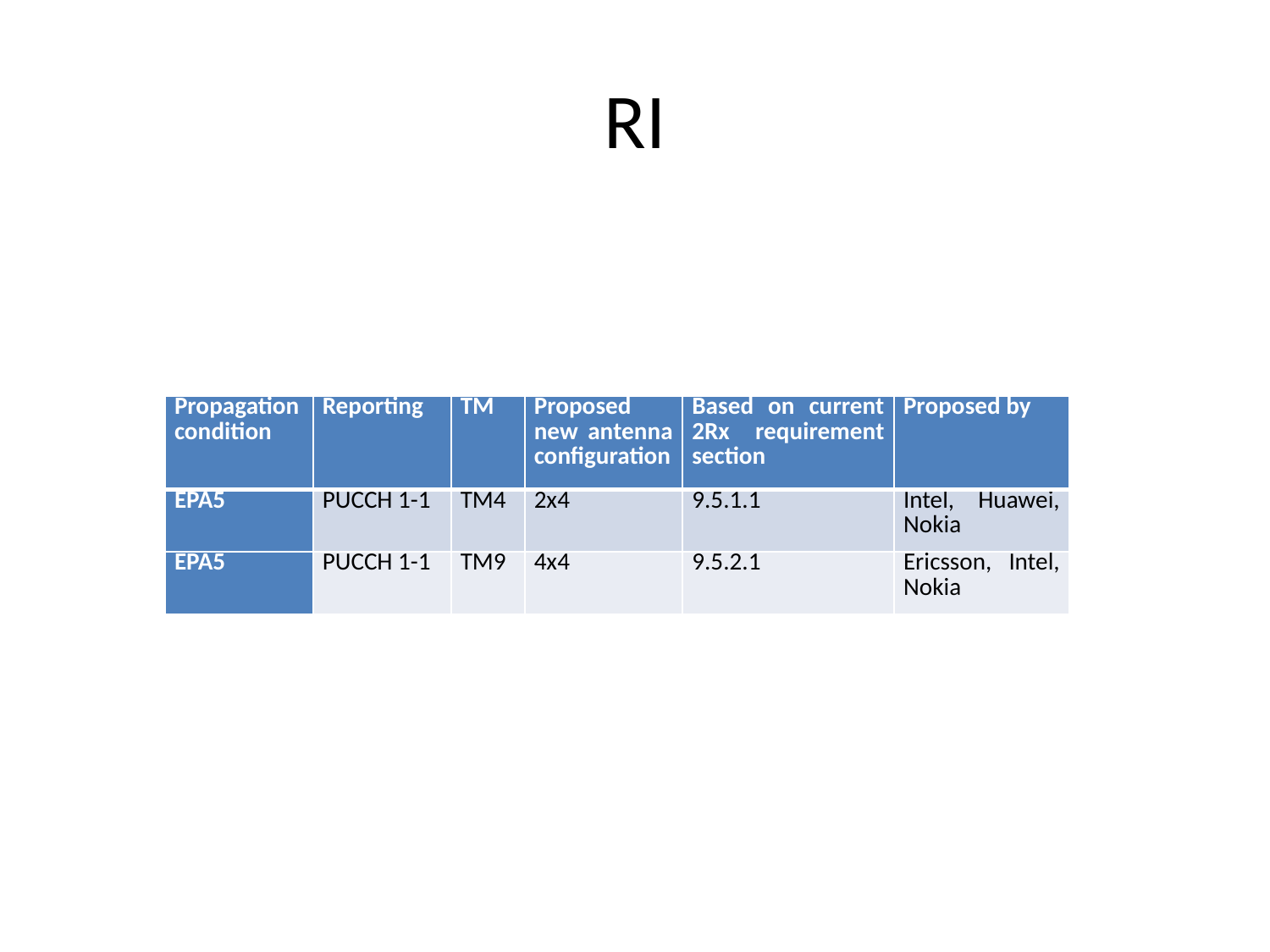

# RI
| Propagation condition | Reporting | TM | Proposed new antenna configuration | Based on current 2Rx requirement section | Proposed by |
| --- | --- | --- | --- | --- | --- |
| EPA5 | PUCCH 1-1 | TM4 | 2x4 | 9.5.1.1 | Intel, Huawei, Nokia |
| EPA5 | PUCCH 1-1 | TM9 | 4x4 | 9.5.2.1 | Ericsson, Intel, Nokia |